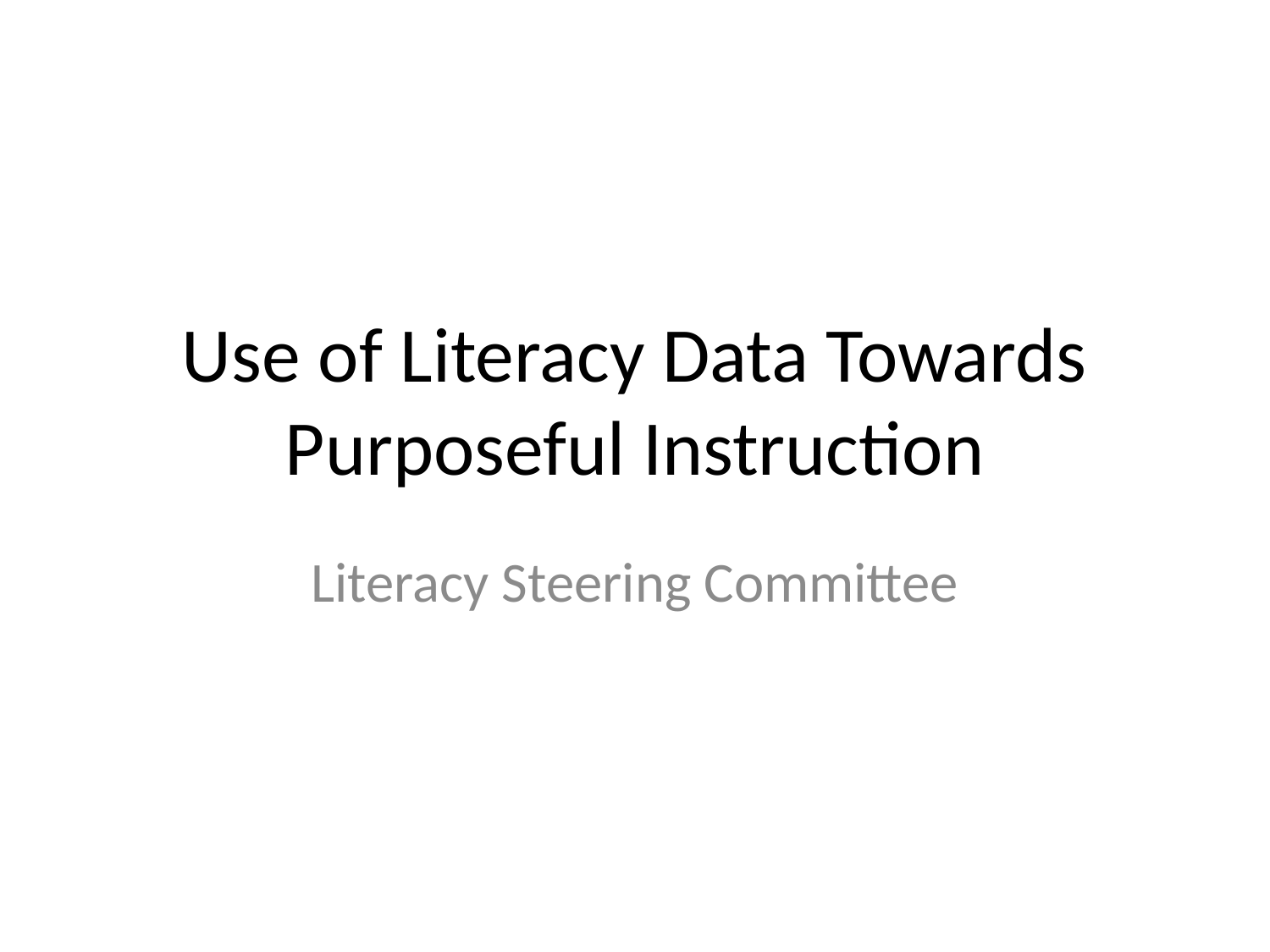

# Use of Literacy Data Towards Purposeful Instruction
Literacy Steering Committee